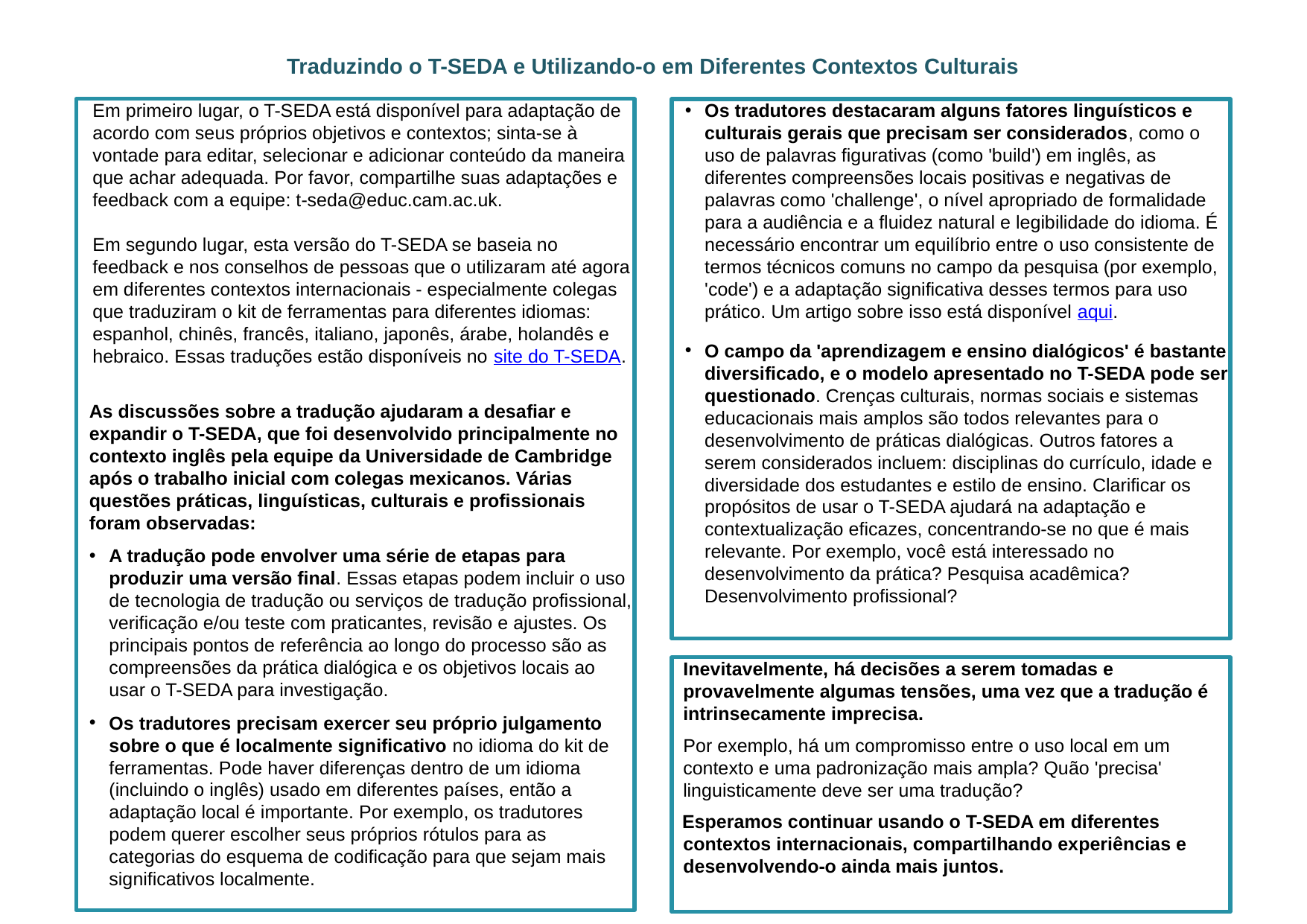

# Traduzindo o T-SEDA e Utilizando-o em Diferentes Contextos Culturais
Em primeiro lugar, o T-SEDA está disponível para adaptação de acordo com seus próprios objetivos e contextos; sinta-se à vontade para editar, selecionar e adicionar conteúdo da maneira que achar adequada. Por favor, compartilhe suas adaptações e feedback com a equipe: t-seda@educ.cam.ac.uk.

Em segundo lugar, esta versão do T-SEDA se baseia no feedback e nos conselhos de pessoas que o utilizaram até agora em diferentes contextos internacionais - especialmente colegas que traduziram o kit de ferramentas para diferentes idiomas: espanhol, chinês, francês, italiano, japonês, árabe, holandês e hebraico. Essas traduções estão disponíveis no site do T-SEDA.

As discussões sobre a tradução ajudaram a desafiar e expandir o T-SEDA, que foi desenvolvido principalmente no contexto inglês pela equipe da Universidade de Cambridge após o trabalho inicial com colegas mexicanos. Várias questões práticas, linguísticas, culturais e profissionais foram observadas:
A tradução pode envolver uma série de etapas para produzir uma versão final. Essas etapas podem incluir o uso de tecnologia de tradução ou serviços de tradução profissional, verificação e/ou teste com praticantes, revisão e ajustes. Os principais pontos de referência ao longo do processo são as compreensões da prática dialógica e os objetivos locais ao usar o T-SEDA para investigação.
Os tradutores precisam exercer seu próprio julgamento sobre o que é localmente significativo no idioma do kit de ferramentas. Pode haver diferenças dentro de um idioma (incluindo o inglês) usado em diferentes países, então a adaptação local é importante. Por exemplo, os tradutores podem querer escolher seus próprios rótulos para as categorias do esquema de codificação para que sejam mais significativos localmente.
Os tradutores destacaram alguns fatores linguísticos e culturais gerais que precisam ser considerados, como o uso de palavras figurativas (como 'build') em inglês, as diferentes compreensões locais positivas e negativas de palavras como 'challenge', o nível apropriado de formalidade para a audiência e a fluidez natural e legibilidade do idioma. É necessário encontrar um equilíbrio entre o uso consistente de termos técnicos comuns no campo da pesquisa (por exemplo, 'code') e a adaptação significativa desses termos para uso prático. Um artigo sobre isso está disponível aqui.
O campo da 'aprendizagem e ensino dialógicos' é bastante diversificado, e o modelo apresentado no T-SEDA pode ser questionado. Crenças culturais, normas sociais e sistemas educacionais mais amplos são todos relevantes para o desenvolvimento de práticas dialógicas. Outros fatores a serem considerados incluem: disciplinas do currículo, idade e diversidade dos estudantes e estilo de ensino. Clarificar os propósitos de usar o T-SEDA ajudará na adaptação e contextualização eficazes, concentrando-se no que é mais relevante. Por exemplo, você está interessado no desenvolvimento da prática? Pesquisa acadêmica? Desenvolvimento profissional?
Inevitavelmente, há decisões a serem tomadas e provavelmente algumas tensões, uma vez que a tradução é intrinsecamente imprecisa.
Por exemplo, há um compromisso entre o uso local em um contexto e uma padronização mais ampla? Quão 'precisa' linguisticamente deve ser uma tradução?
  Esperamos continuar usando o T-SEDA em diferentes contextos internacionais, compartilhando experiências e desenvolvendo-o ainda mais juntos.